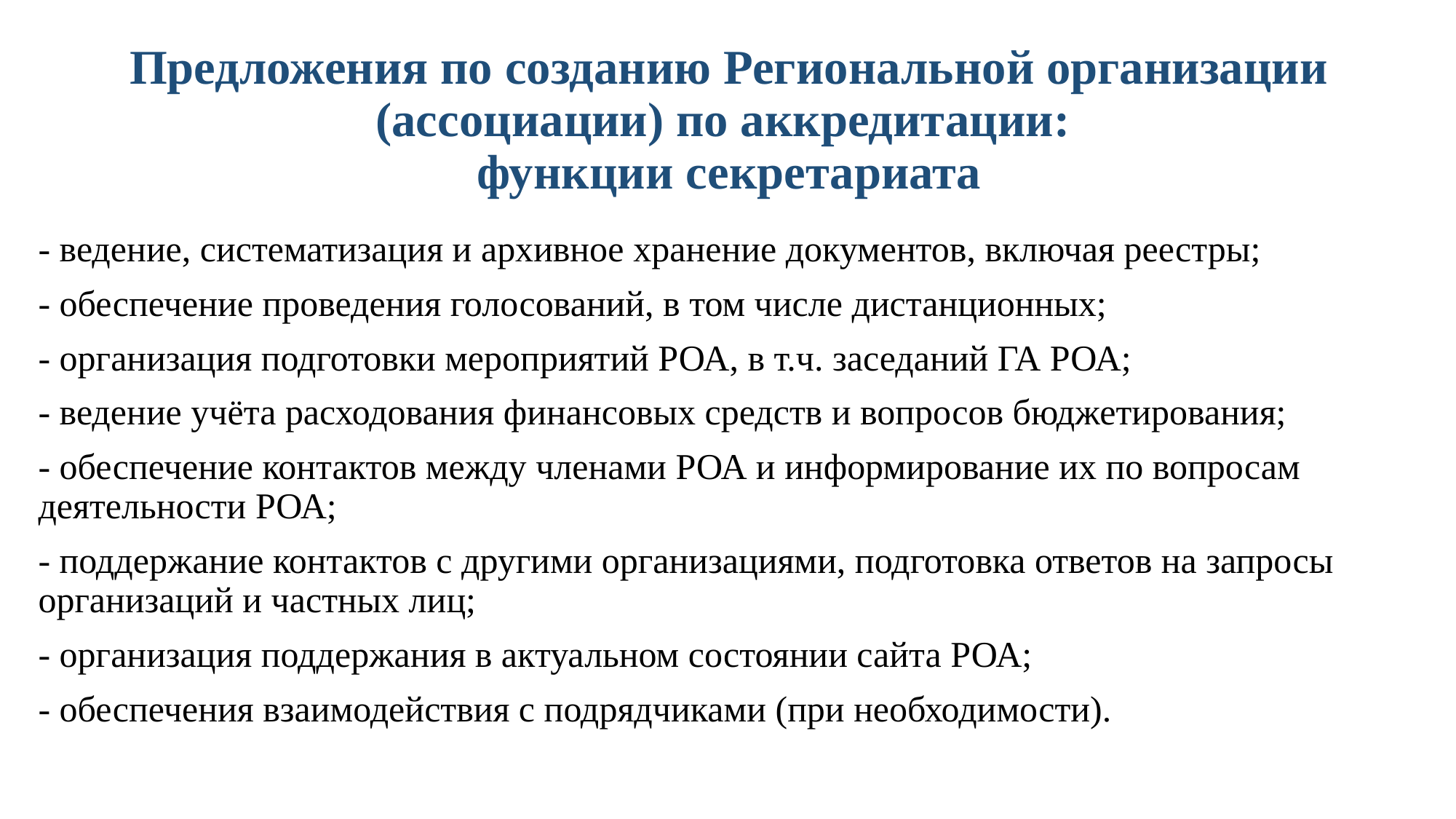

# Предложения по созданию Региональной организации (ассоциации) по аккредитации: функции секретариата
- ведение, систематизация и архивное хранение документов, включая реестры;
- обеспечение проведения голосований, в том числе дистанционных;
- организация подготовки мероприятий РОА, в т.ч. заседаний ГА РОА;
- ведение учёта расходования финансовых средств и вопросов бюджетирования;
- обеспечение контактов между членами РОА и информирование их по вопросам деятельности РОА;
- поддержание контактов с другими организациями, подготовка ответов на запросы организаций и частных лиц;
- организация поддержания в актуальном состоянии сайта РОА;
- обеспечения взаимодействия с подрядчиками (при необходимости).